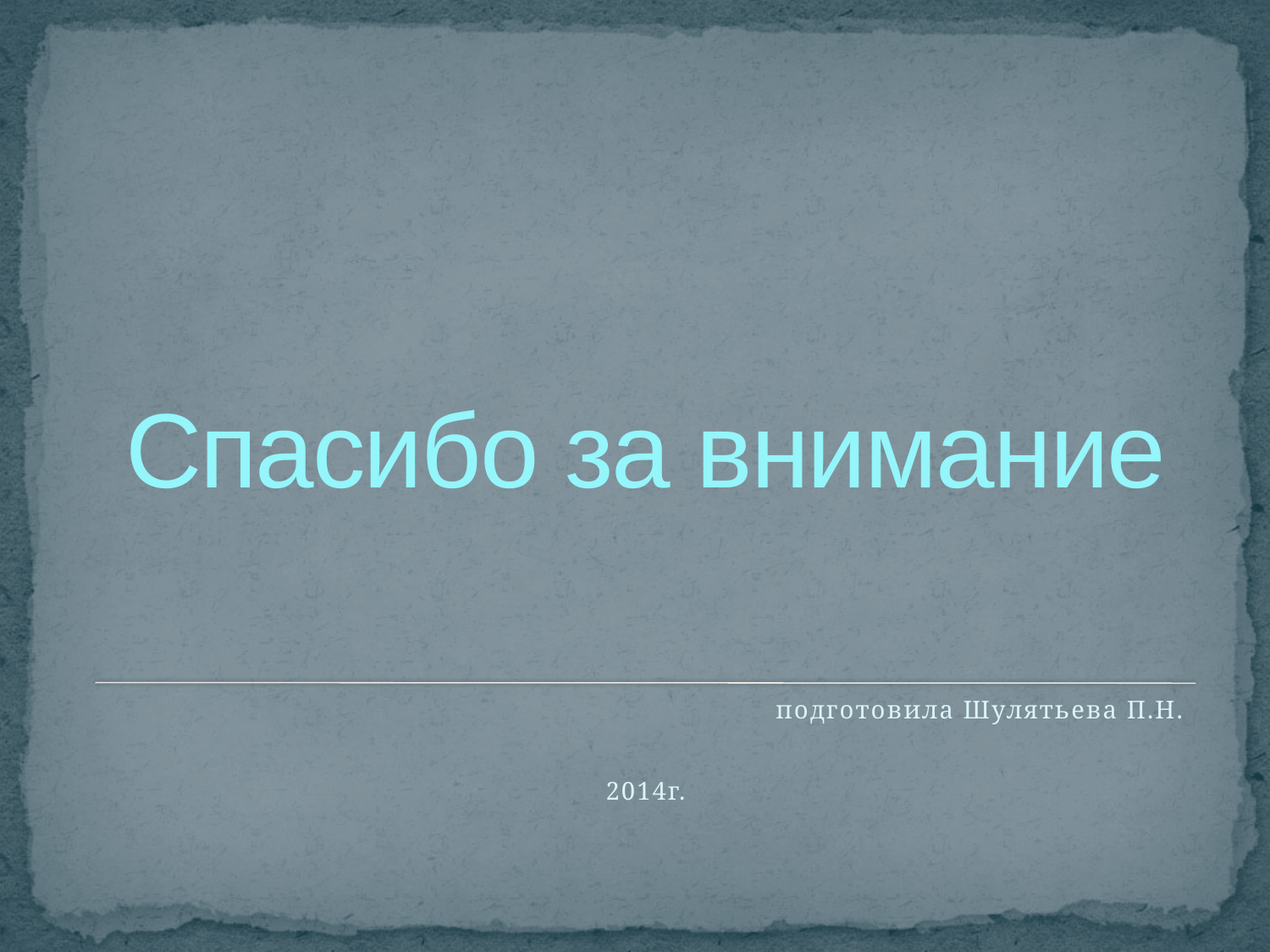

# Спасибо за внимание
 подготовила Шулятьева П.Н.

2014г.